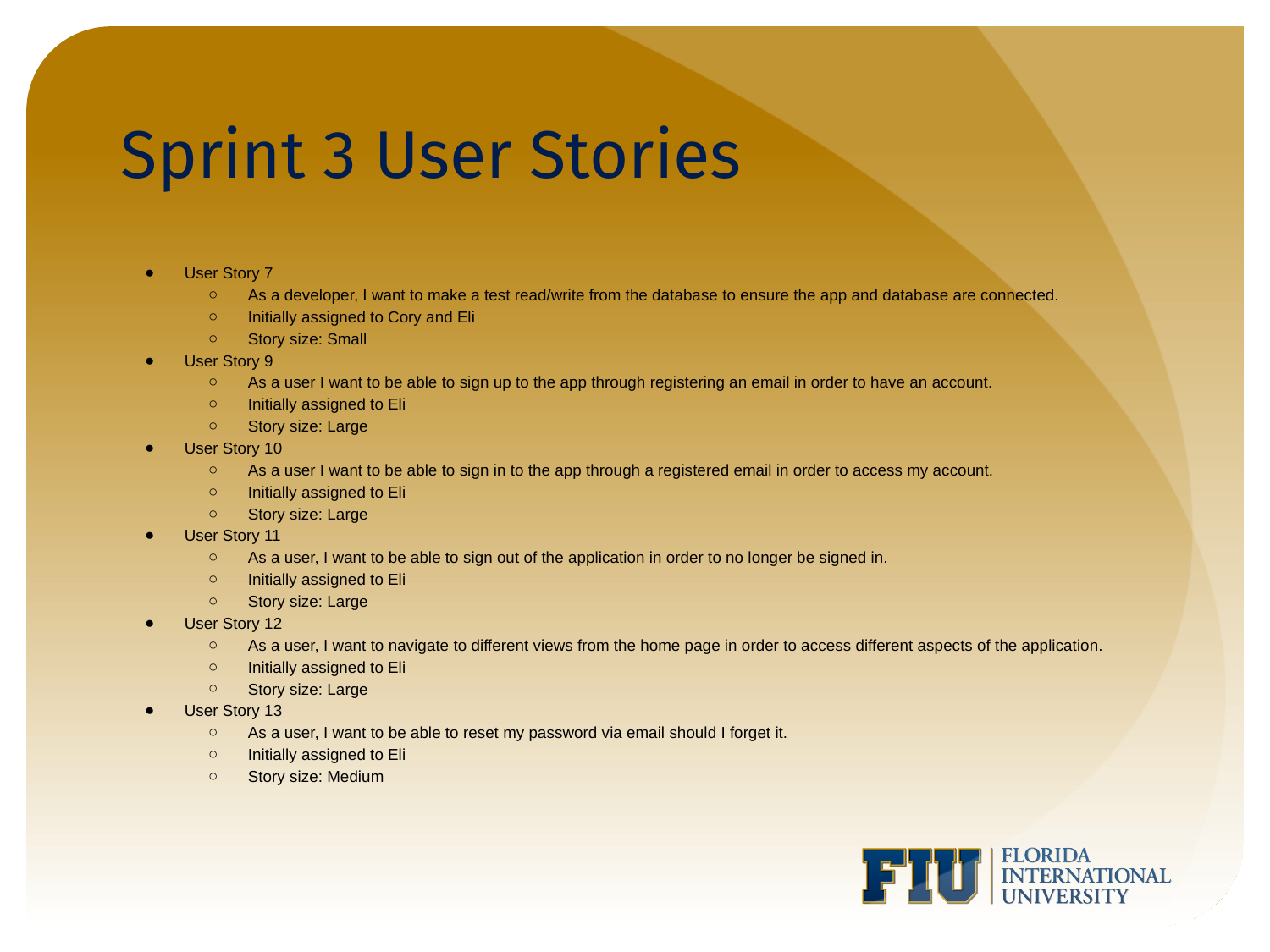

# Sprint 3 User Stories
User Story 7
As a developer, I want to make a test read/write from the database to ensure the app and database are connected.
Initially assigned to Cory and Eli
Story size: Small
User Story 9
As a user I want to be able to sign up to the app through registering an email in order to have an account.
Initially assigned to Eli
Story size: Large
User Story 10
As a user I want to be able to sign in to the app through a registered email in order to access my account.
Initially assigned to Eli
Story size: Large
User Story 11
As a user, I want to be able to sign out of the application in order to no longer be signed in.
Initially assigned to Eli
Story size: Large
User Story 12
As a user, I want to navigate to different views from the home page in order to access different aspects of the application.
Initially assigned to Eli
Story size: Large
User Story 13
As a user, I want to be able to reset my password via email should I forget it.
Initially assigned to Eli
Story size: Medium